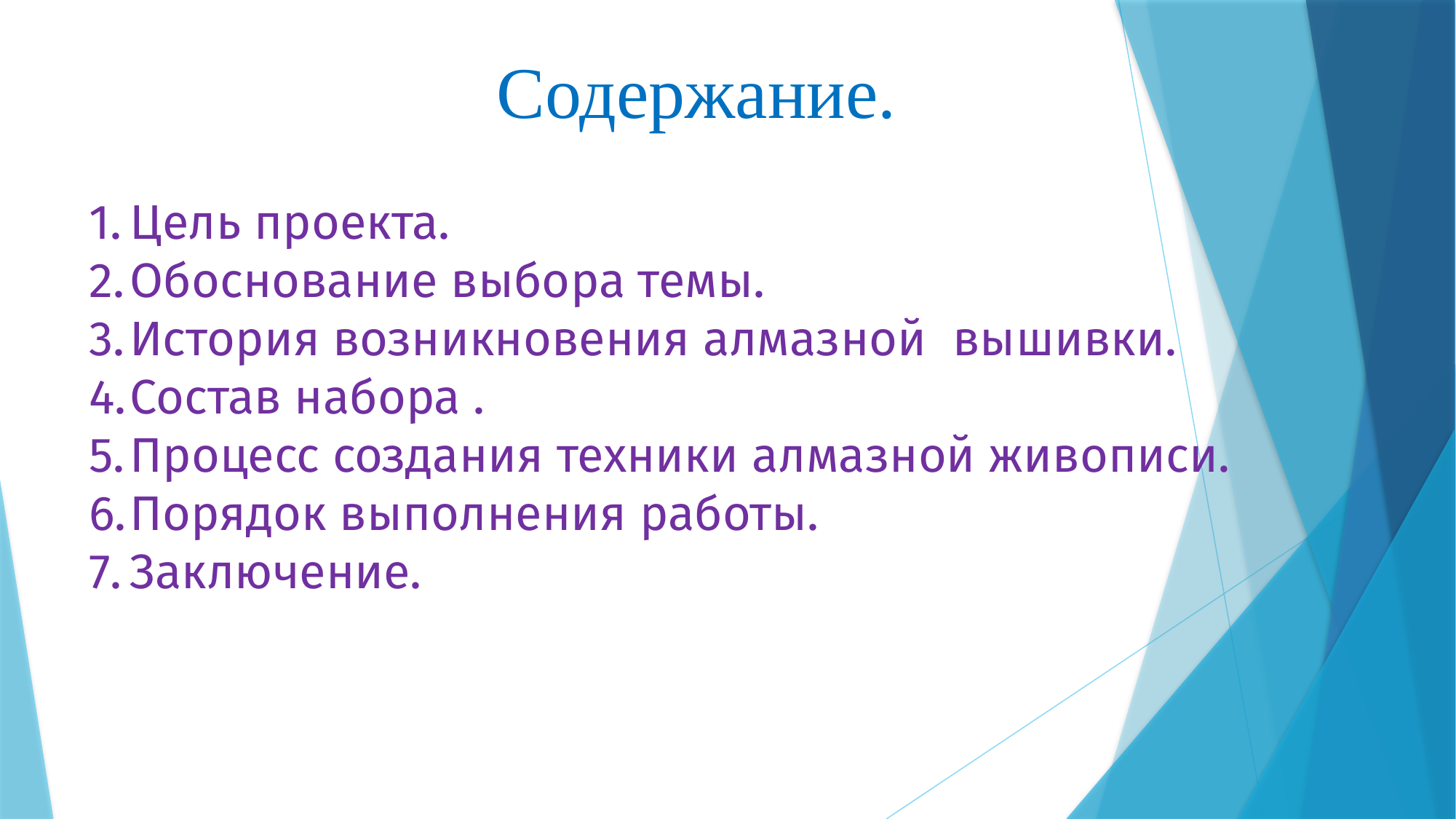

Содержание.
Цель проекта.
Обоснование выбора темы.
История возникновения алмазной  вышивки.
Состав набора .
Процесс создания техники алмазной живописи.
Порядок выполнения работы.
Заключение.